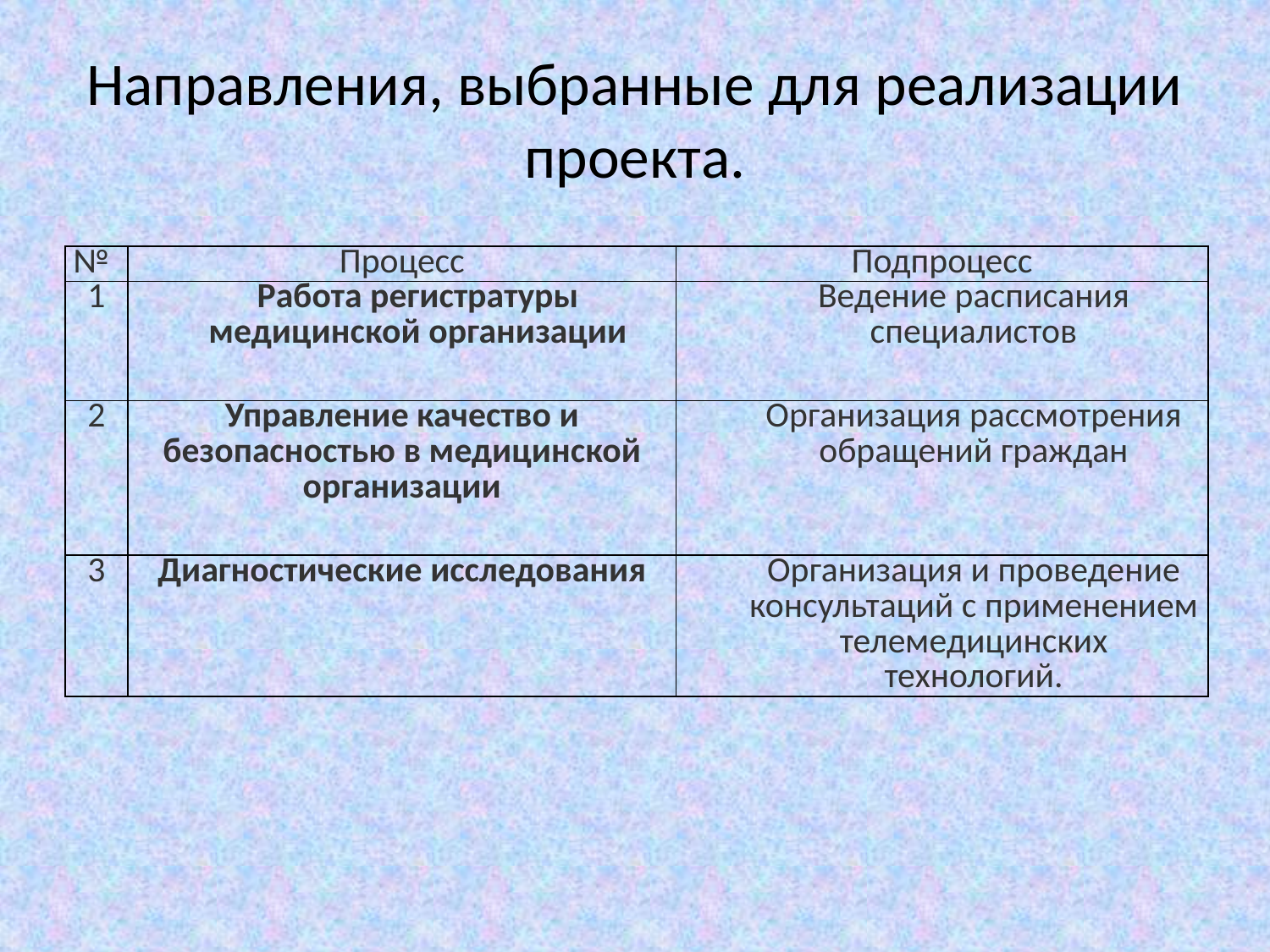

# Направления, выбранные для реализации проекта.
| № | Процесс | Подпроцесс |
| --- | --- | --- |
| 1 | Работа регистратуры медицинской организации | Ведение расписания специалистов |
| 2 | Управление качество и безопасностью в медицинской организации | Организация рассмотрения обращений граждан |
| 3 | Диагностические исследования | Организация и проведение консультаций с применением телемедицинских технологий. |